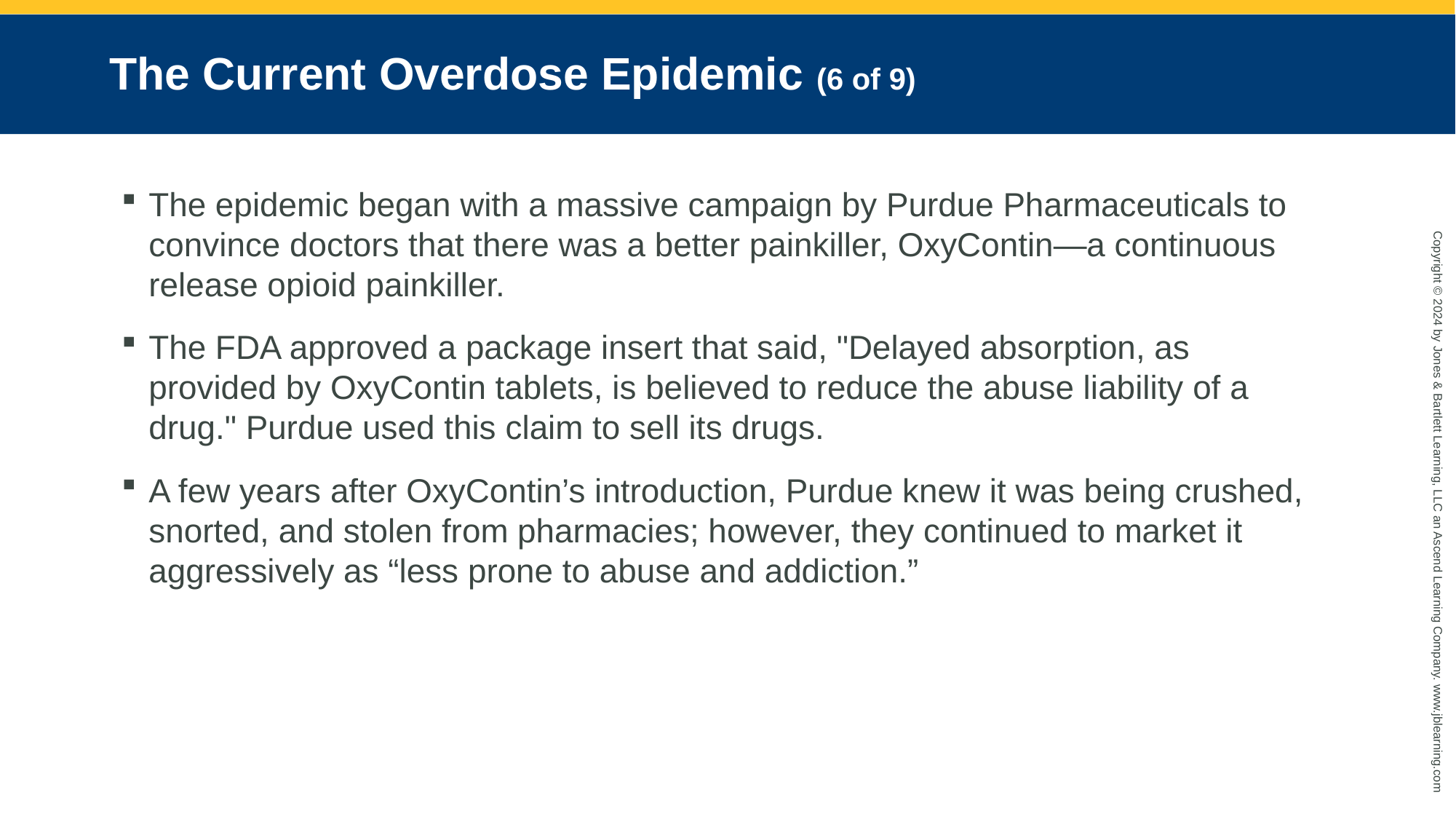

# The Current Overdose Epidemic (6 of 9)
The epidemic began with a massive campaign by Purdue Pharmaceuticals to convince doctors that there was a better painkiller, OxyContin—a continuous release opioid painkiller.
The FDA approved a package insert that said, "Delayed absorption, as provided by OxyContin tablets, is believed to reduce the abuse liability of a drug." Purdue used this claim to sell its drugs.
A few years after OxyContin’s introduction, Purdue knew it was being crushed, snorted, and stolen from pharmacies; however, they continued to market it aggressively as “less prone to abuse and addiction.”